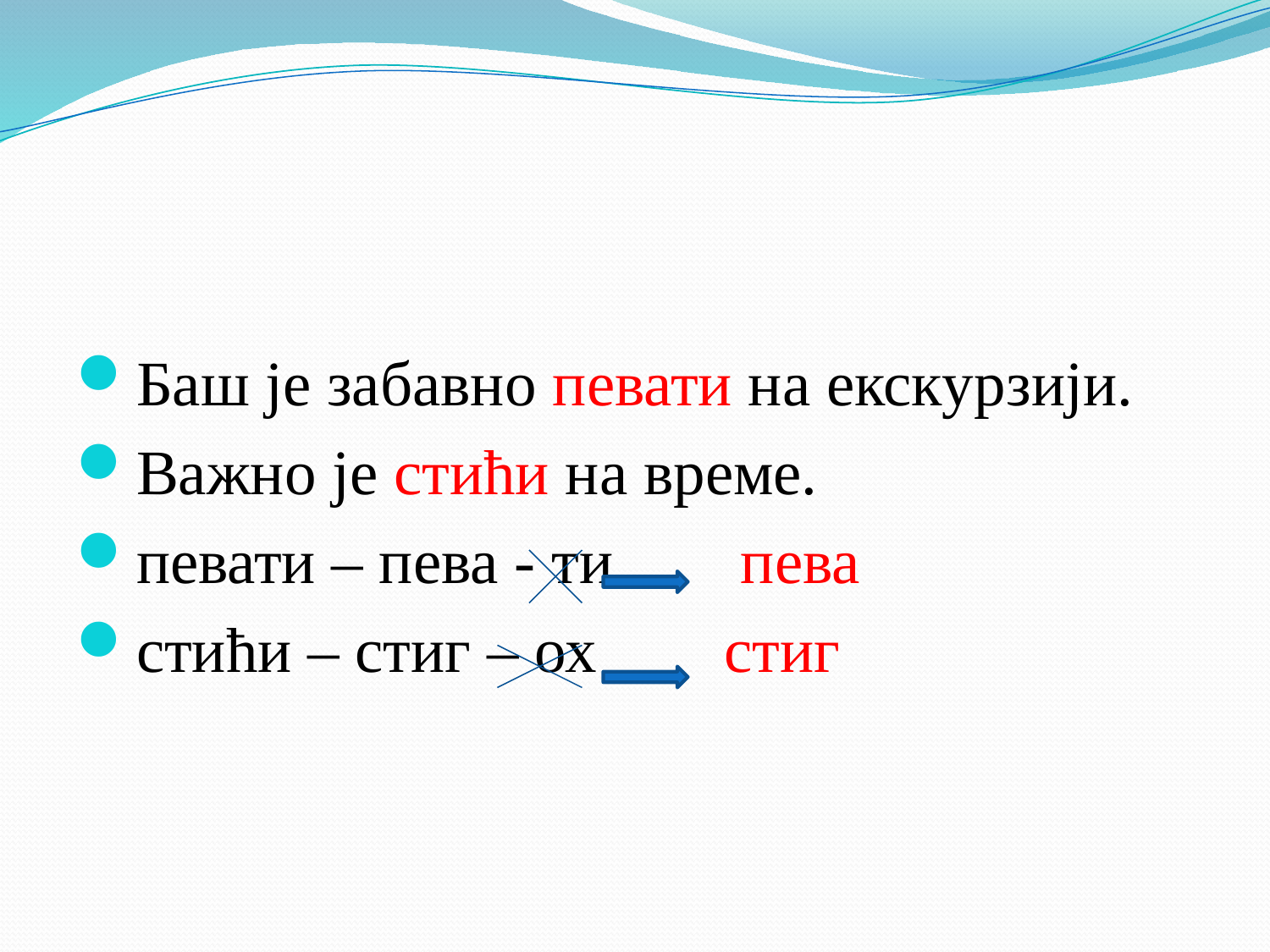

#

Баш је забавно певати на екскурзији.
Важно је стићи на време.
певати – пева - ти        пева
стићи – стиг – ох        стиг